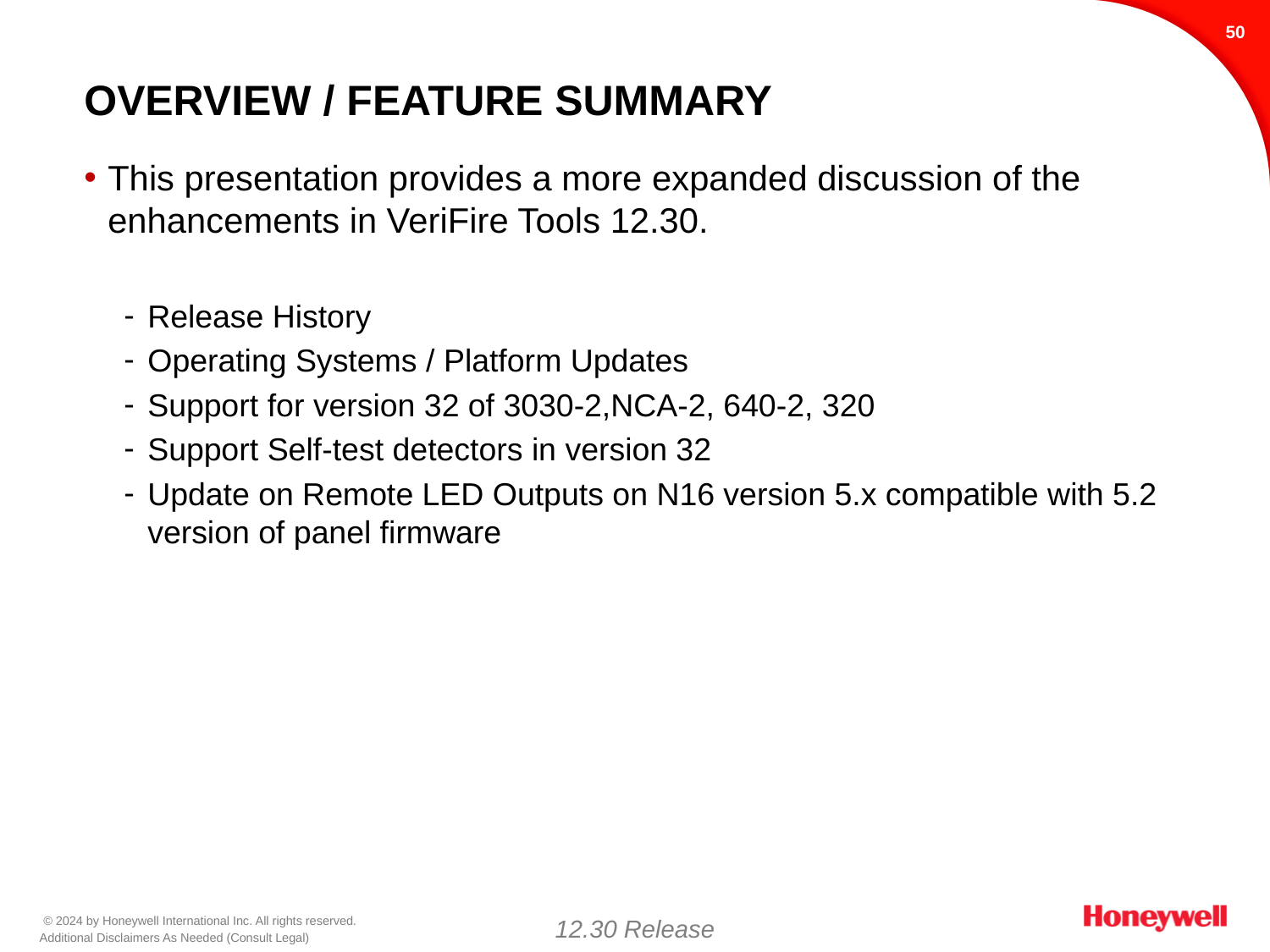

50
# Overview / Feature Summary
This presentation provides a more expanded discussion of the enhancements in VeriFire Tools 12.30.

Release History
Operating Systems / Platform Updates
Support for version 32 of 3030-2,NCA-2, 640-2, 320
Support Self-test detectors in version 32
Update on Remote LED Outputs on N16 version 5.x compatible with 5.2 version of panel firmware

12.30 Release